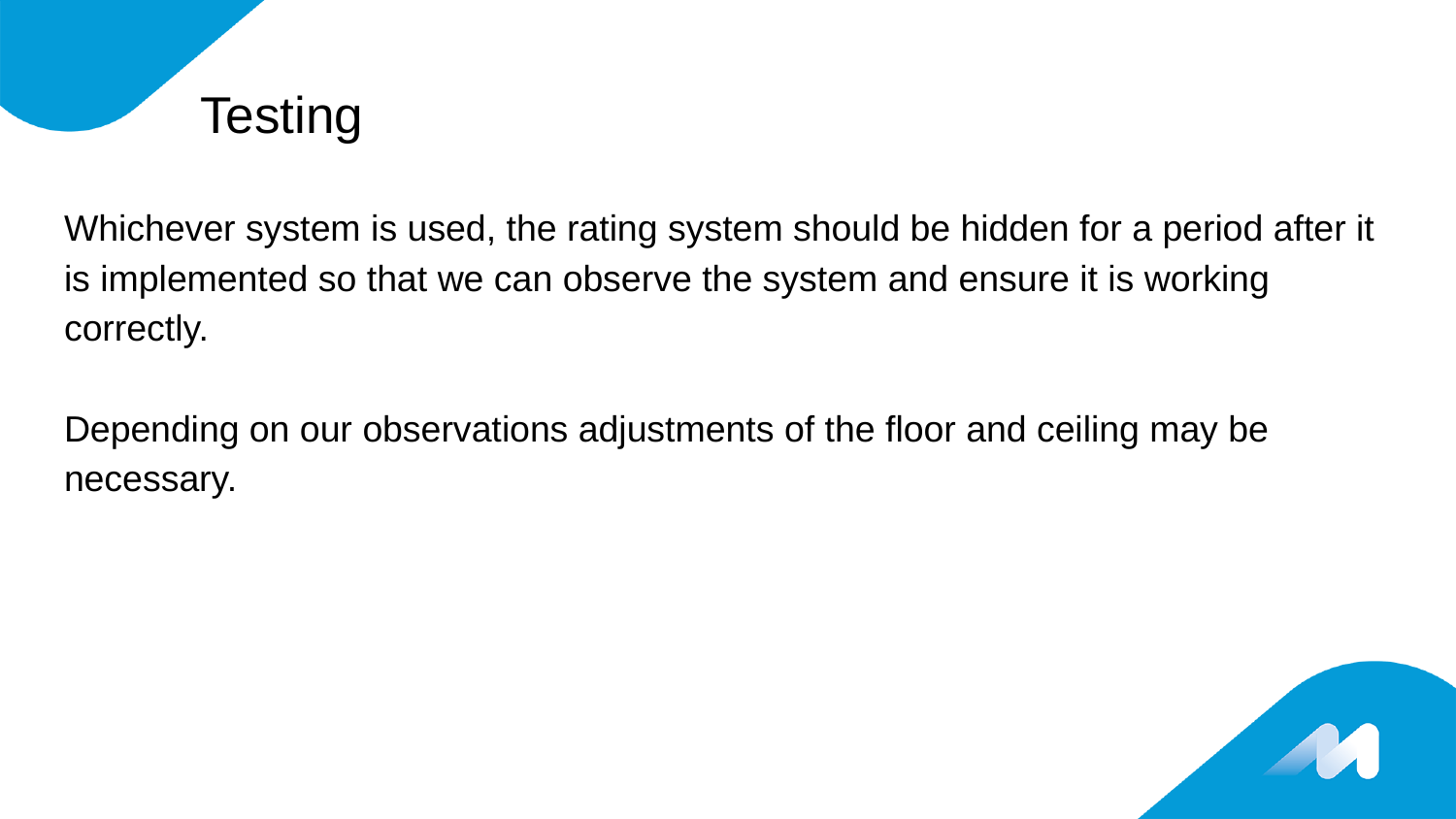

# Testing
Whichever system is used, the rating system should be hidden for a period after it is implemented so that we can observe the system and ensure it is working correctly.
Depending on our observations adjustments of the floor and ceiling may be necessary.